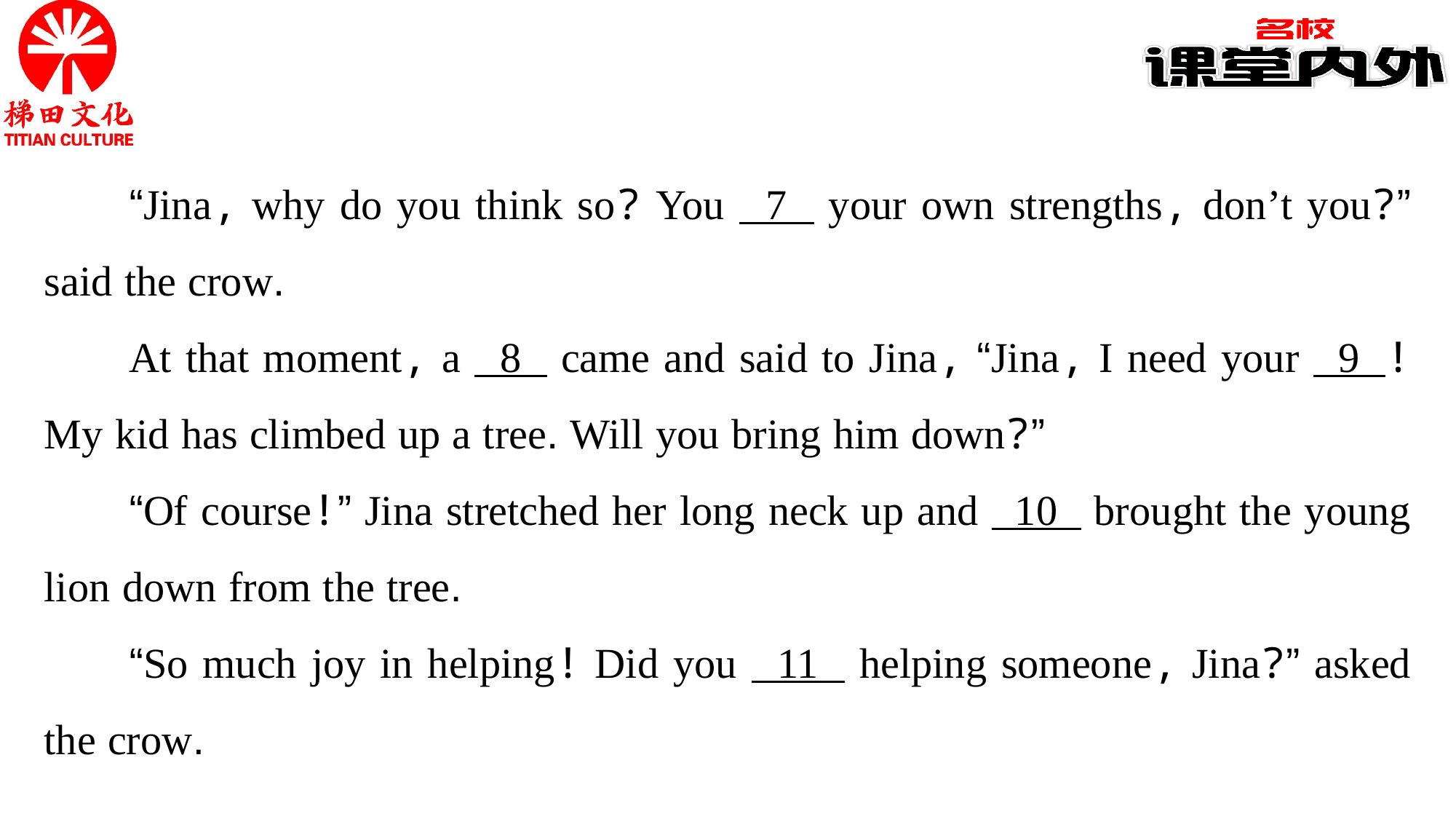

“Jina, why do you think so? You   7   your own strengths, don’t you?” said the crow.
At that moment, a   8   came and said to Jina, “Jina, I need your   9  ! My kid has climbed up a tree. Will you bring him down?”
“Of course!” Jina stretched her long neck up and   10   brought the young lion down from the tree.
“So much joy in helping! Did you   11   helping someone, Jina?” asked the crow.